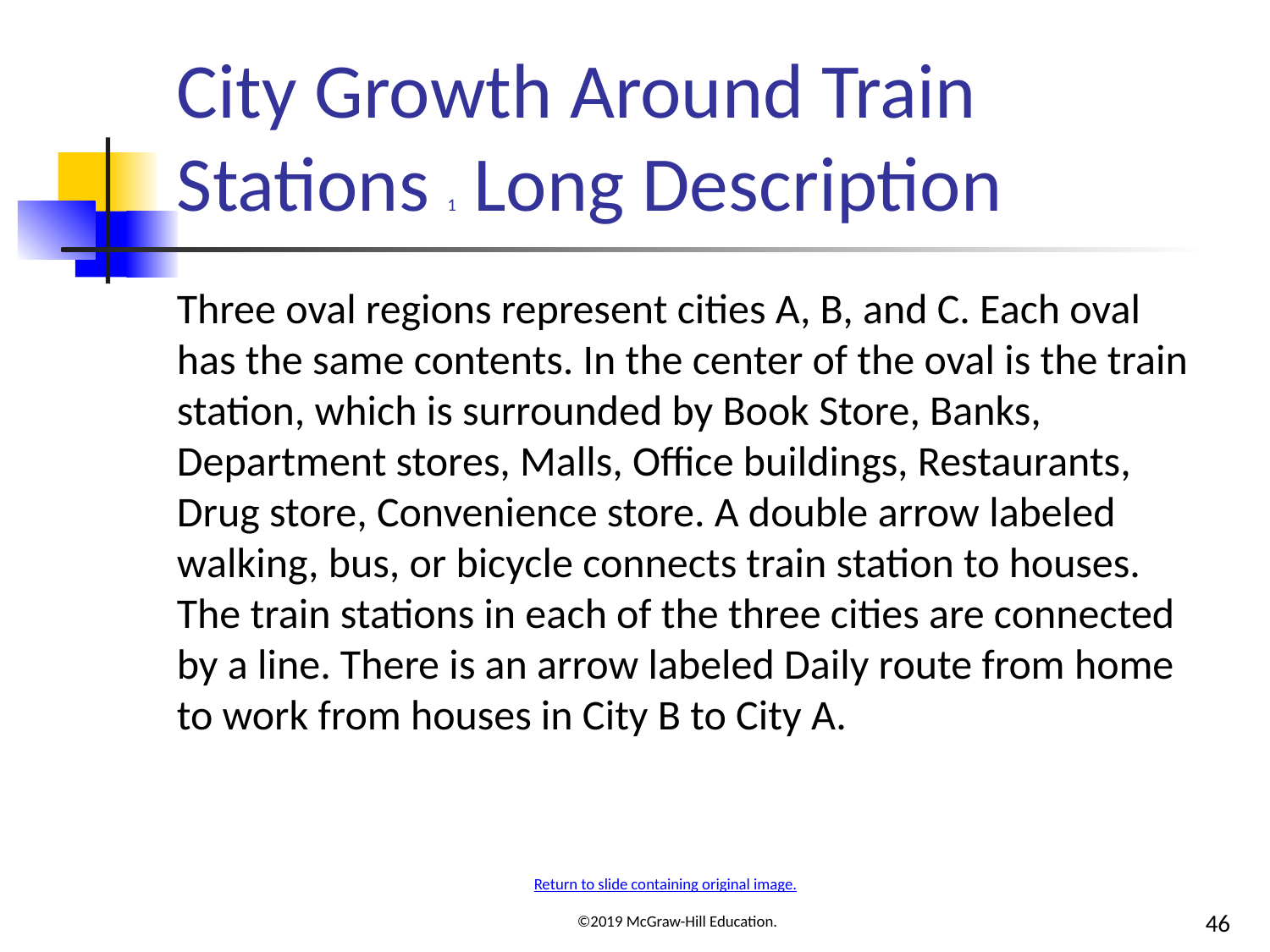

# City Growth Around Train Stations 1 Long Description
Three oval regions represent cities A, B, and C. Each oval has the same contents. In the center of the oval is the train station, which is surrounded by Book Store, Banks, Department stores, Malls, Office buildings, Restaurants, Drug store, Convenience store. A double arrow labeled walking, bus, or bicycle connects train station to houses. The train stations in each of the three cities are connected by a line. There is an arrow labeled Daily route from home to work from houses in City B to City A.
Return to slide containing original image.